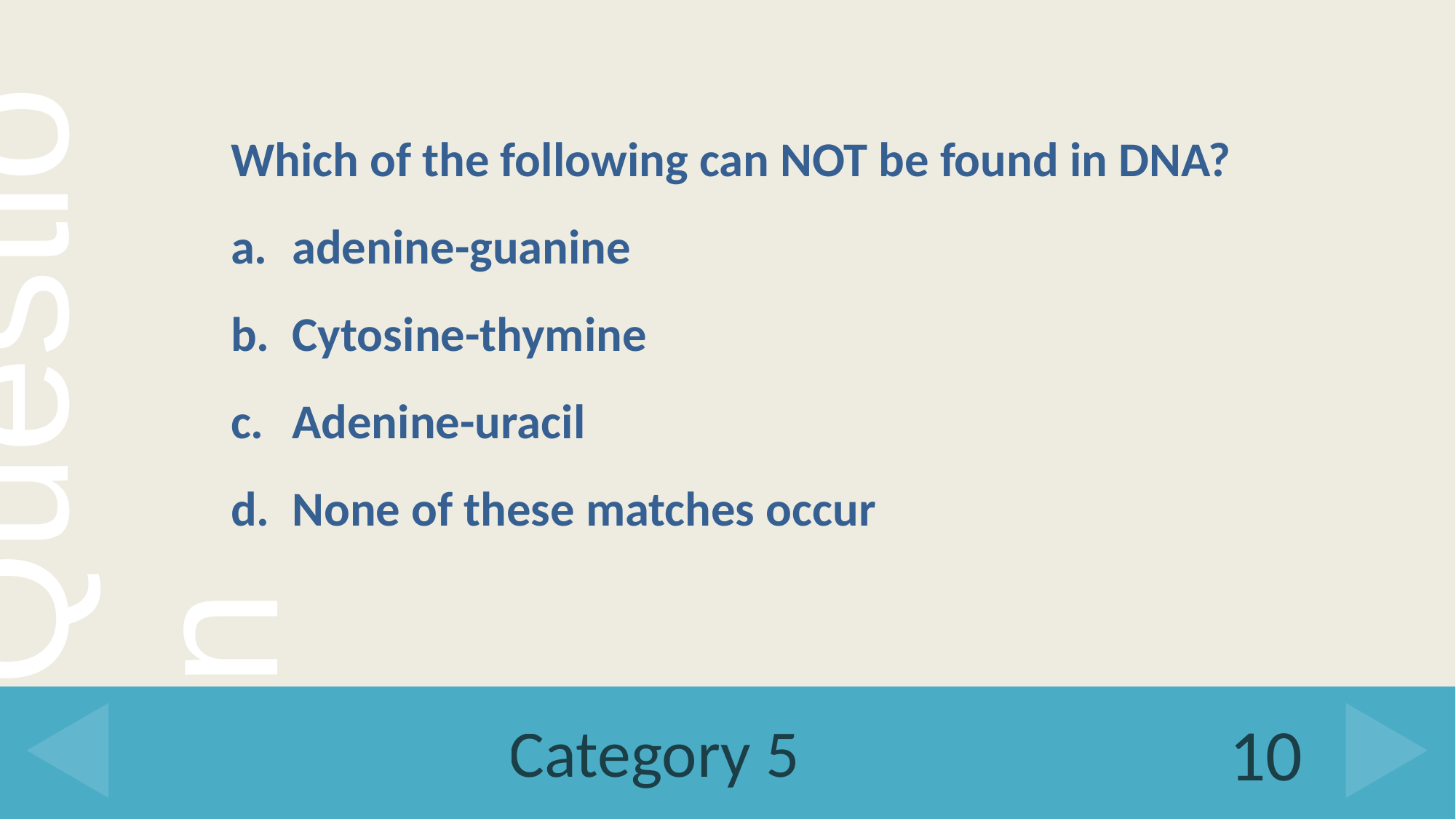

Which of the following can NOT be found in DNA?
adenine-guanine
Cytosine-thymine
Adenine-uracil
None of these matches occur

# Category 5
10